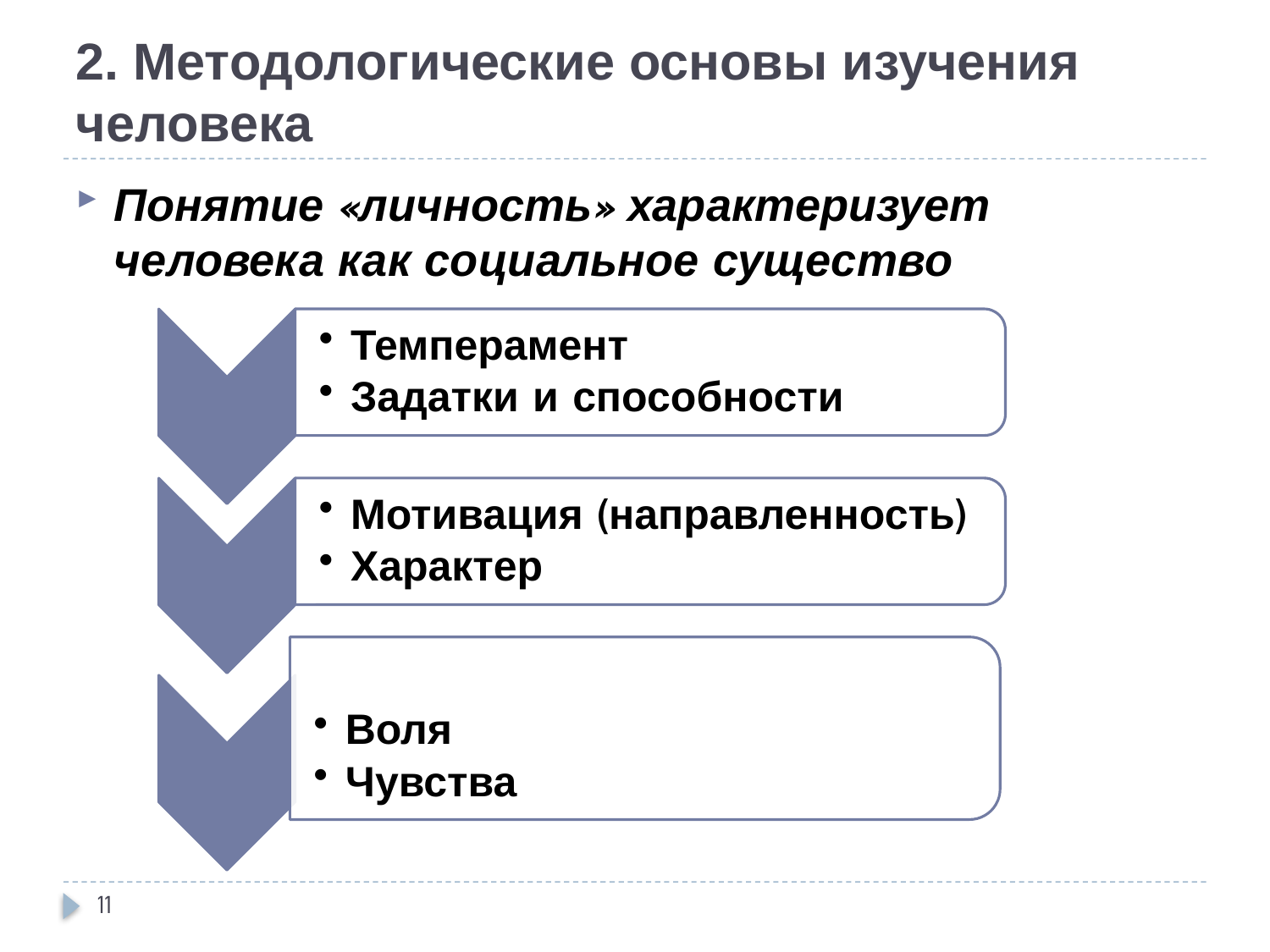

# 2. Методологические основы изучения человека
Понятие «личность» характеризует человека как социальное существо

Темперамент
Задатки и способности

Мотивация (направленность)
Характер

Воля
Чувства
11